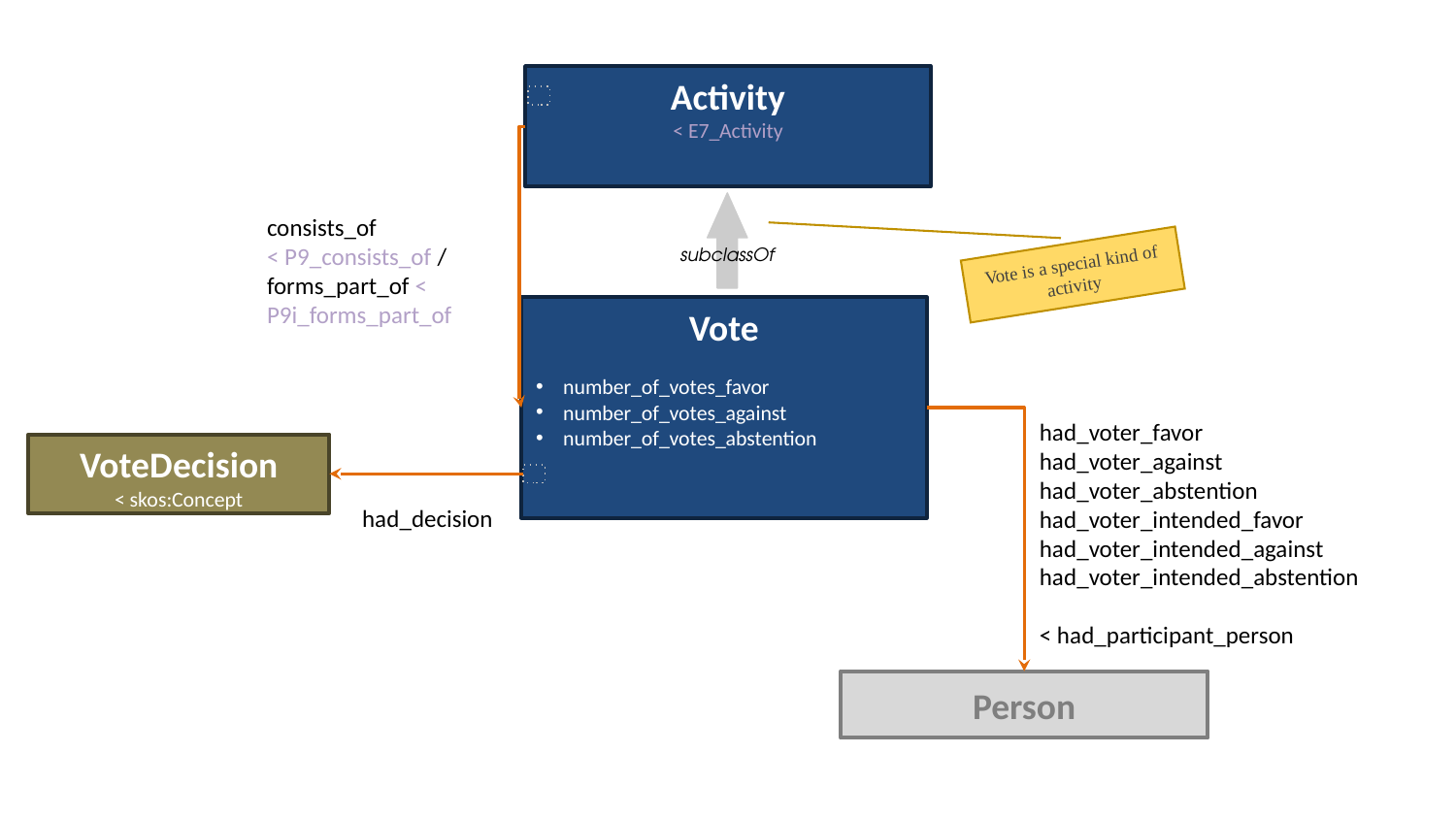

Activity
< E7_Activity

consists_of
< P9_consists_of /
forms_part_of < P9i_forms_part_of

subclassOf
Vote is a special kind of activity
Vote

number_of_votes_favor
number_of_votes_against
number_of_votes_abstention

had_voter_favor
had_voter_against
had_voter_abstention
had_voter_intended_favor
had_voter_intended_against
had_voter_intended_abstention

< had_participant_person
VoteDecision
< skos:Concept

had_decision
Person